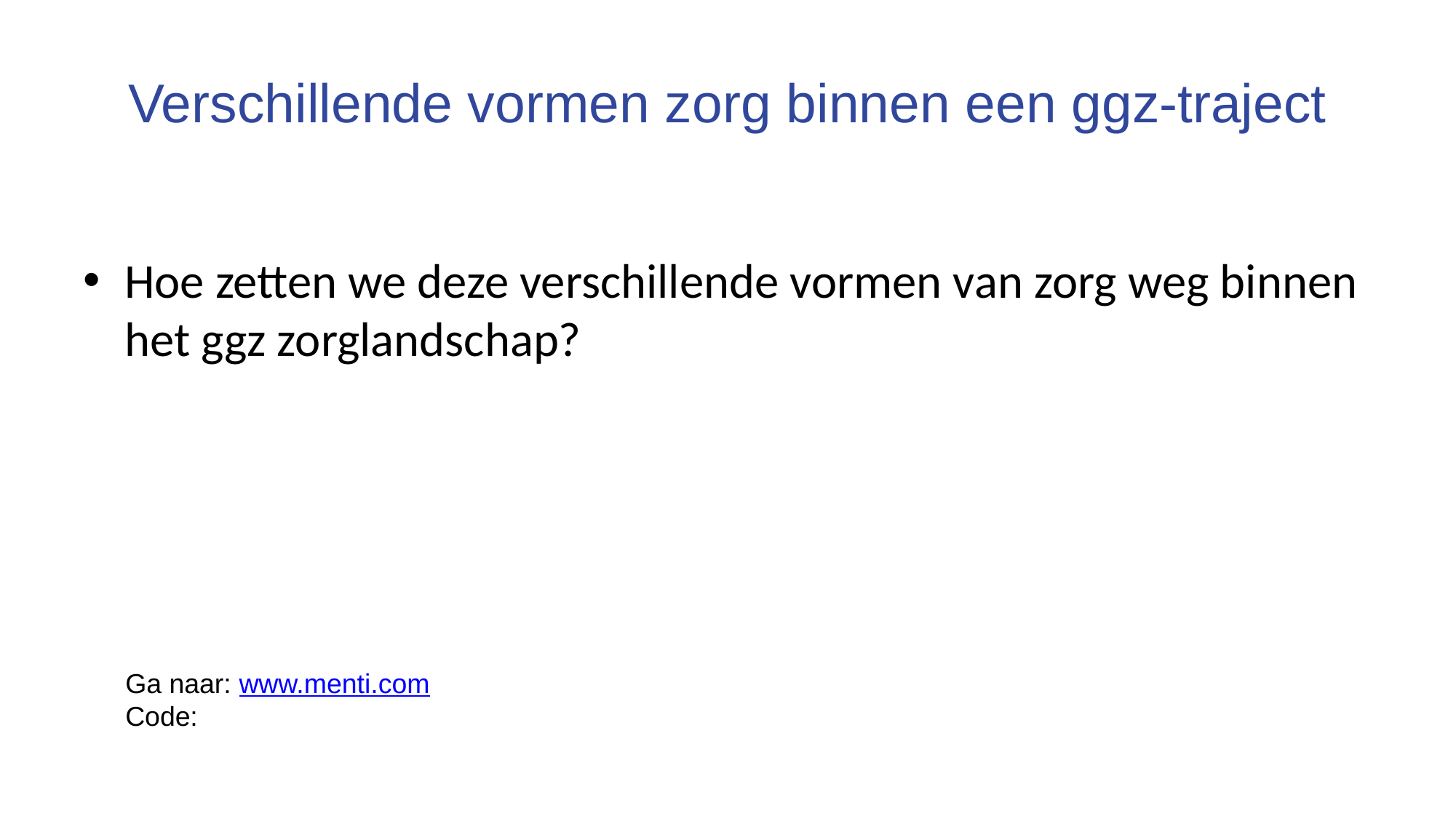

# Verschillende vormen zorg binnen een ggz-traject
Hoe zetten we deze verschillende vormen van zorg weg binnen het ggz zorglandschap?

Ga naar: www.menti.com
Code: